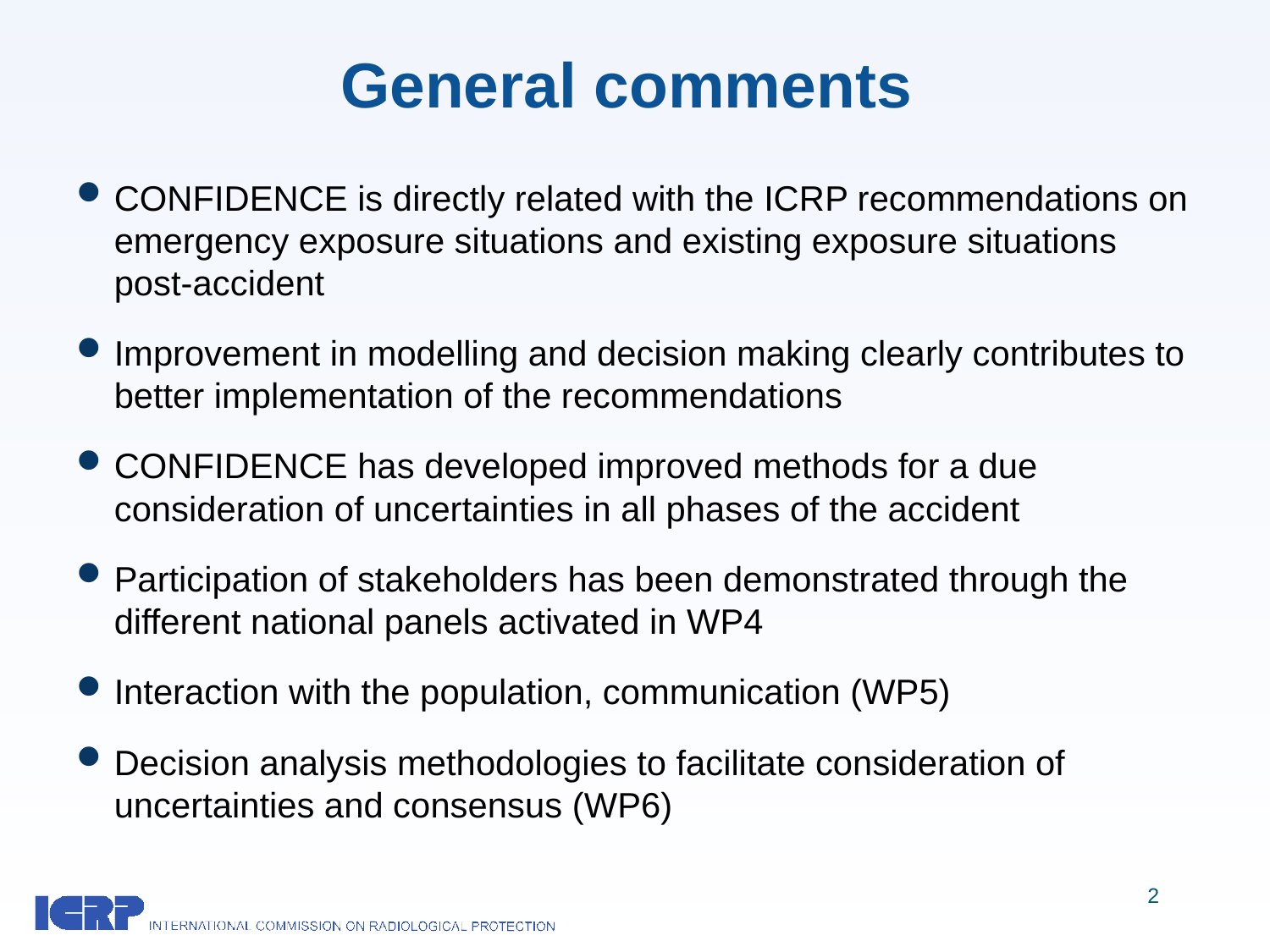

# General comments
CONFIDENCE is directly related with the ICRP recommendations on emergency exposure situations and existing exposure situations post-accident
Improvement in modelling and decision making clearly contributes to better implementation of the recommendations
CONFIDENCE has developed improved methods for a due consideration of uncertainties in all phases of the accident
Participation of stakeholders has been demonstrated through the different national panels activated in WP4
Interaction with the population, communication (WP5)
Decision analysis methodologies to facilitate consideration of uncertainties and consensus (WP6)
2